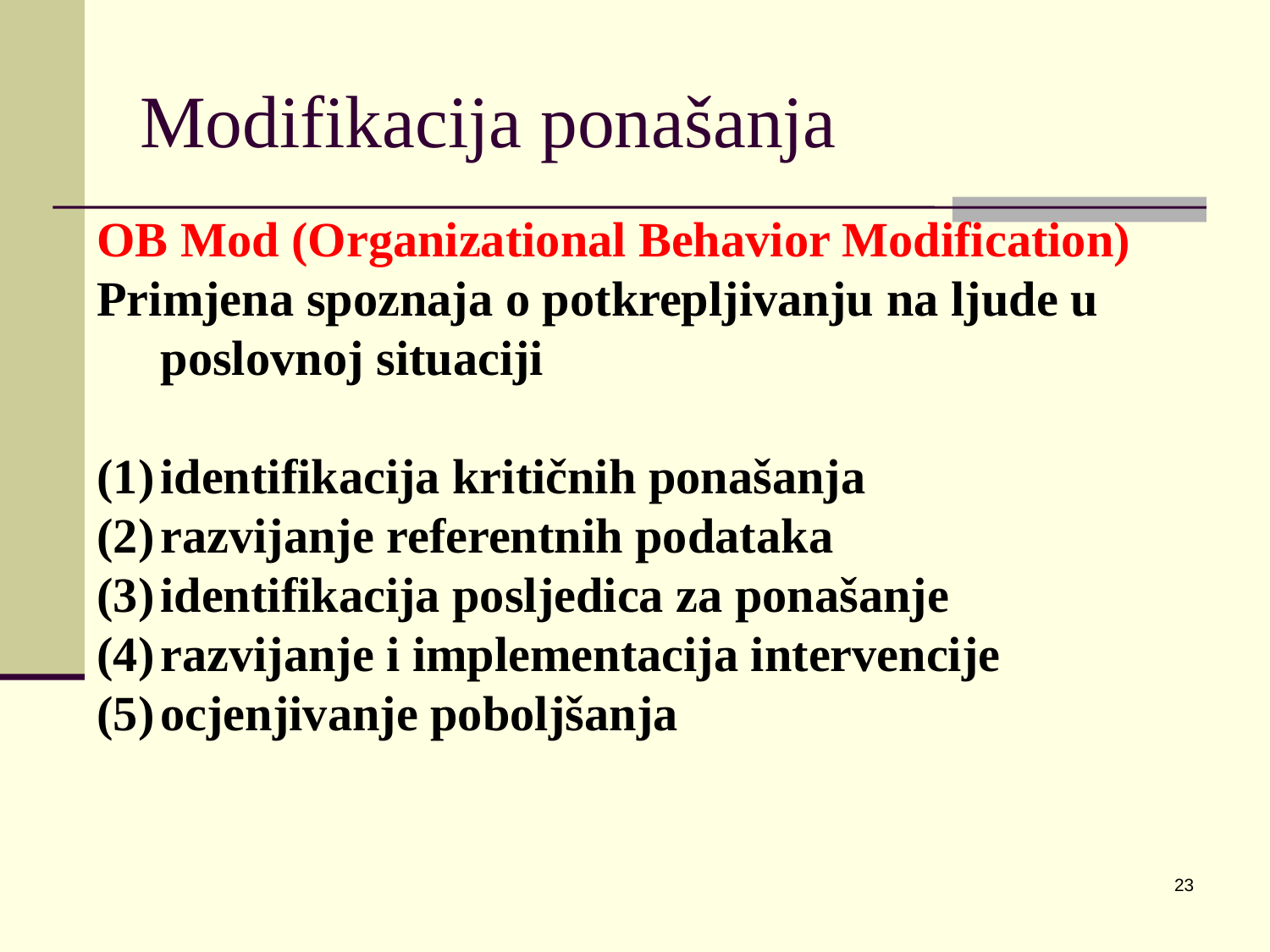

# Modifikacija ponašanja
OB Mod (Organizational Behavior Modification)
Primjena spoznaja o potkrepljivanju na ljude u poslovnoj situaciji

identifikacija kritičnih ponašanja
razvijanje referentnih podataka
identifikacija posljedica za ponašanje
razvijanje i implementacija intervencije
ocjenjivanje poboljšanja
23